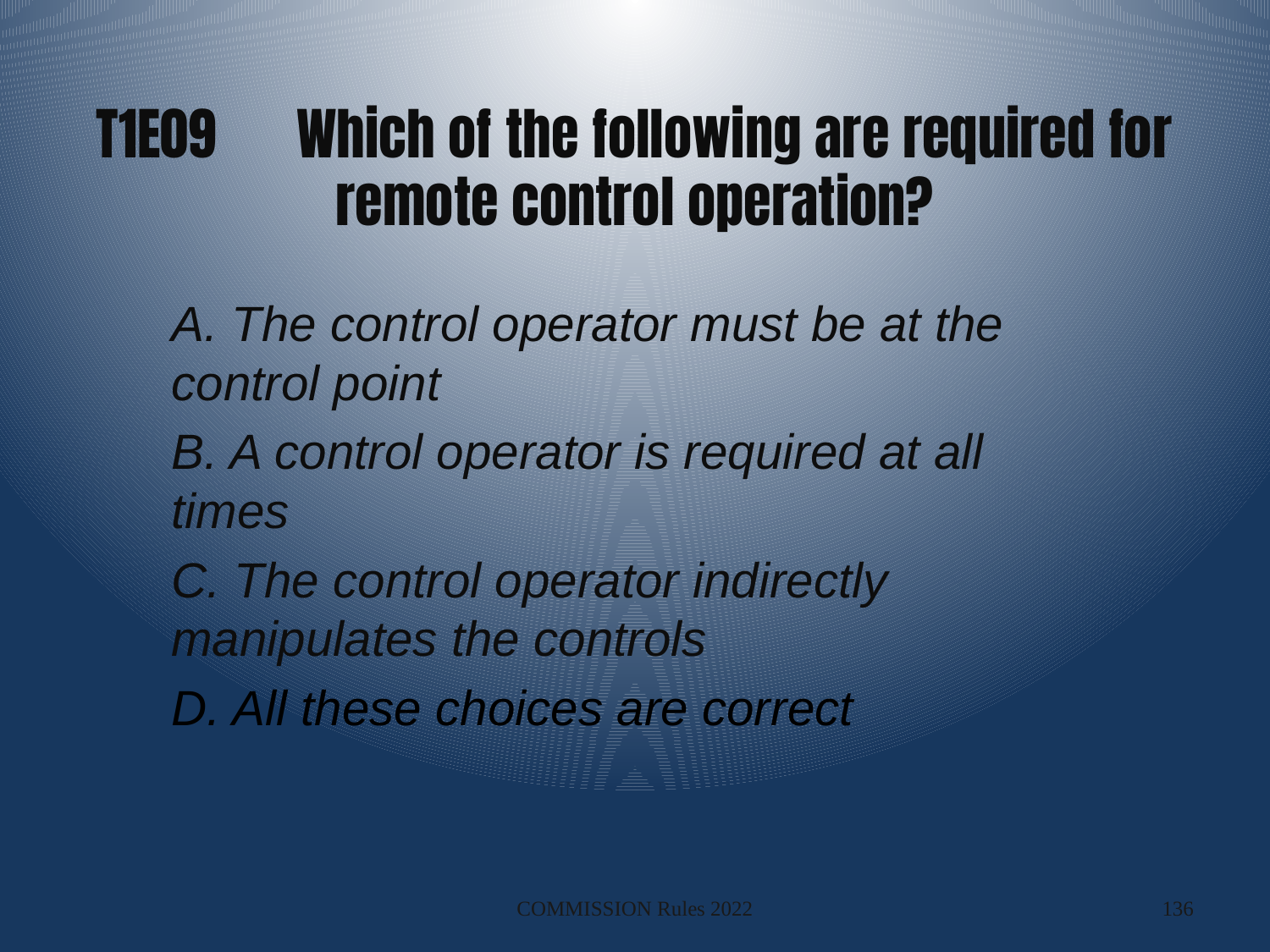

# T1E09      Which of the following are required for remote control operation?
A. The control operator must be at the control point
B. A control operator is required at all times
C. The control operator indirectly manipulates the controls
D. All these choices are correct
COMMISSION Rules 2022
136